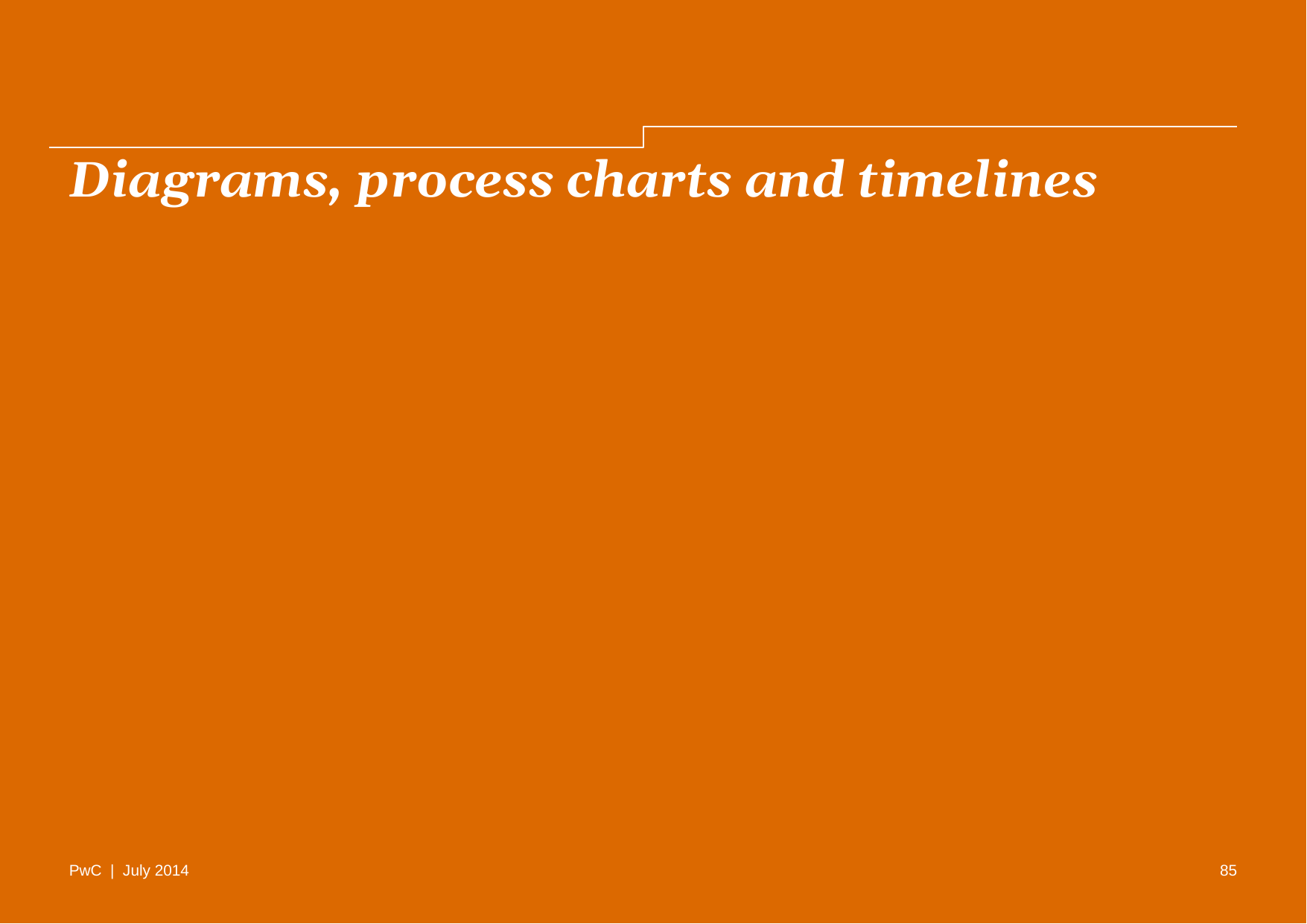

# Diagrams, process charts and timelines
85